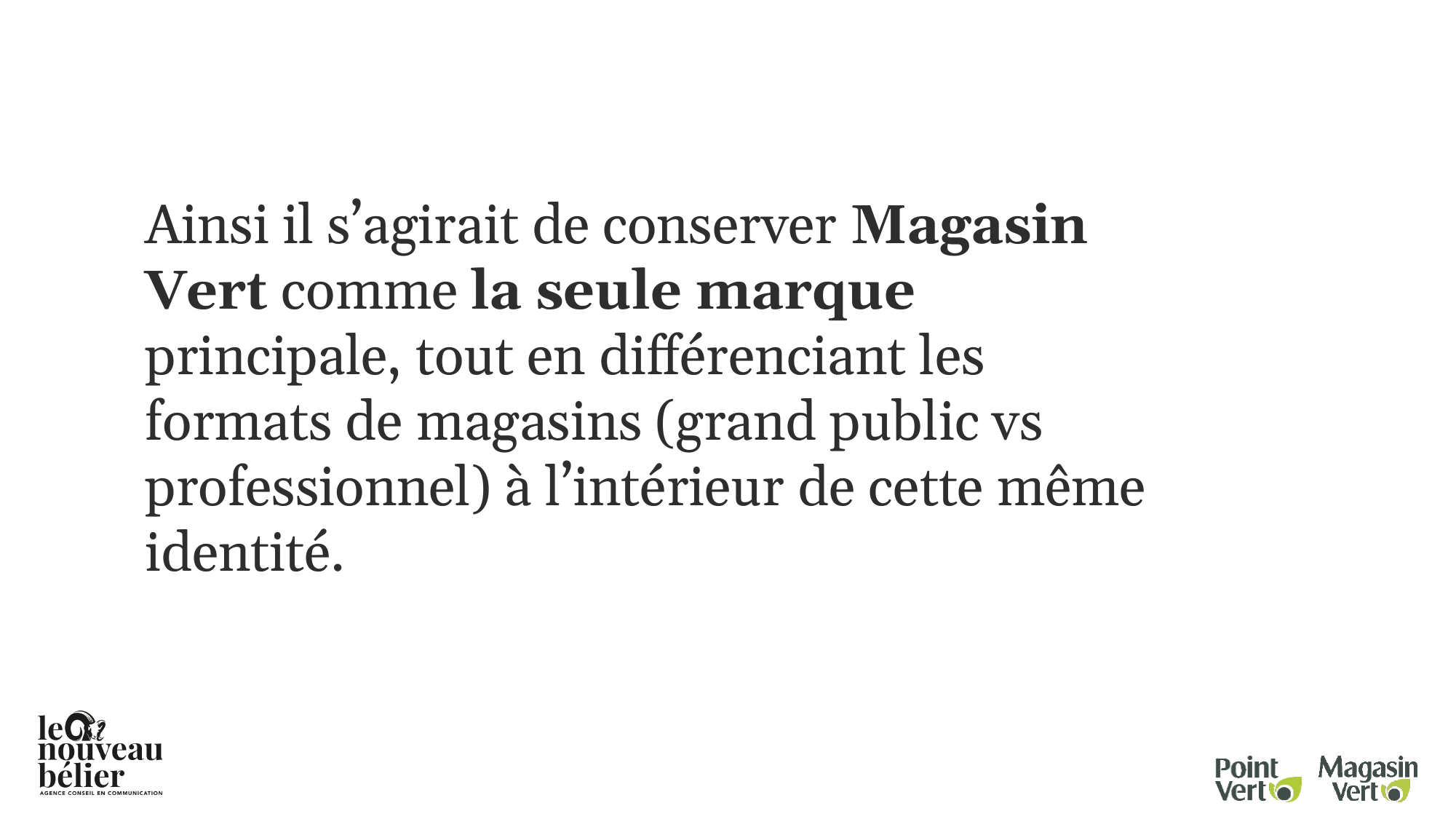

Ainsi il s’agirait de conserver Magasin Vert comme la seule marque principale, tout en différenciant les formats de magasins (grand public vs professionnel) à l’intérieur de cette même identité.